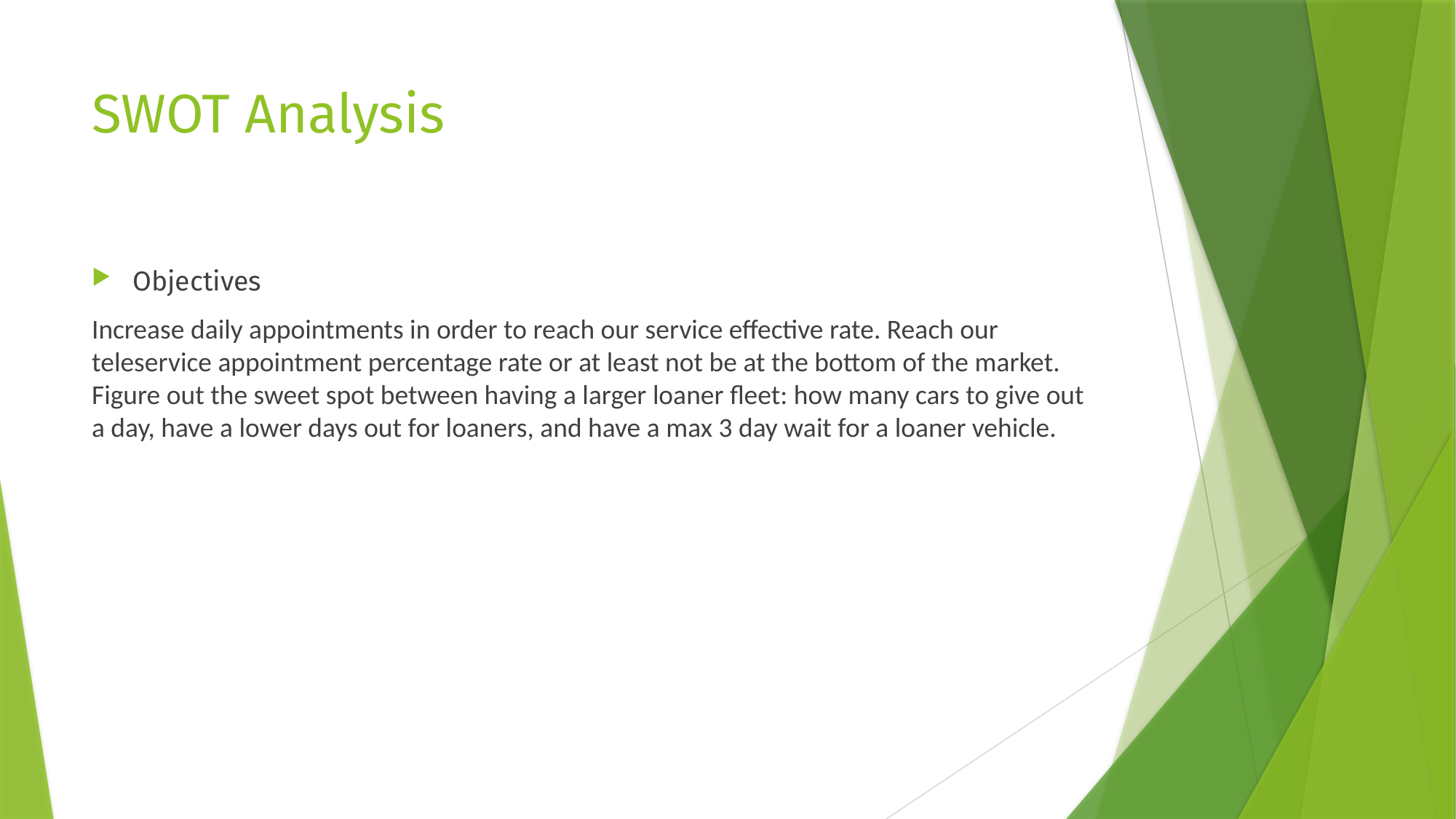

# SWOT Analysis
Objectives
Increase daily appointments in order to reach our service effective rate. Reach our teleservice appointment percentage rate or at least not be at the bottom of the market. Figure out the sweet spot between having a larger loaner fleet: how many cars to give out a day, have a lower days out for loaners, and have a max 3 day wait for a loaner vehicle.